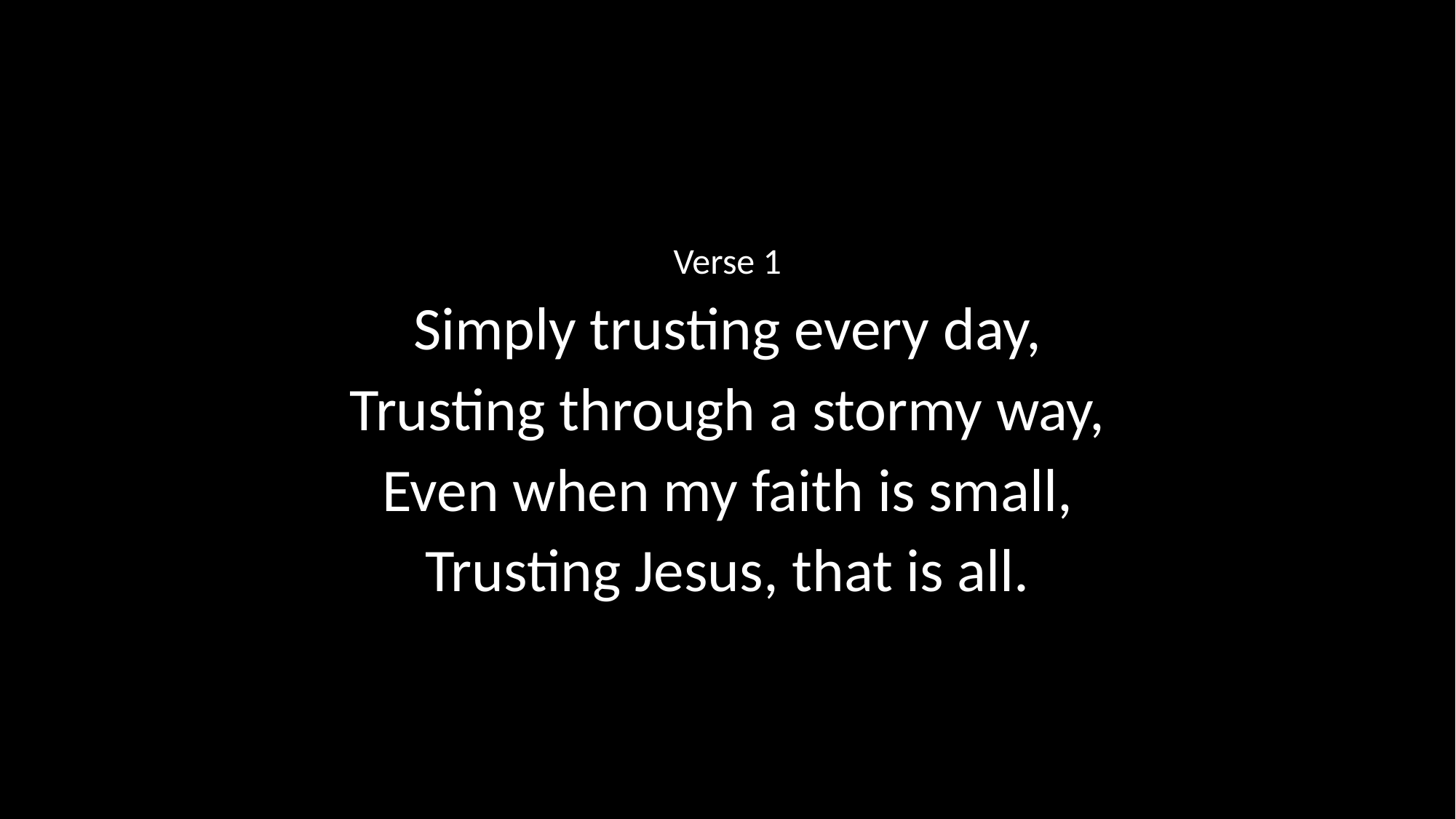

Verse 1
Simply trusting every day,
Trusting through a stormy way,
Even when my faith is small,
Trusting Jesus, that is all.